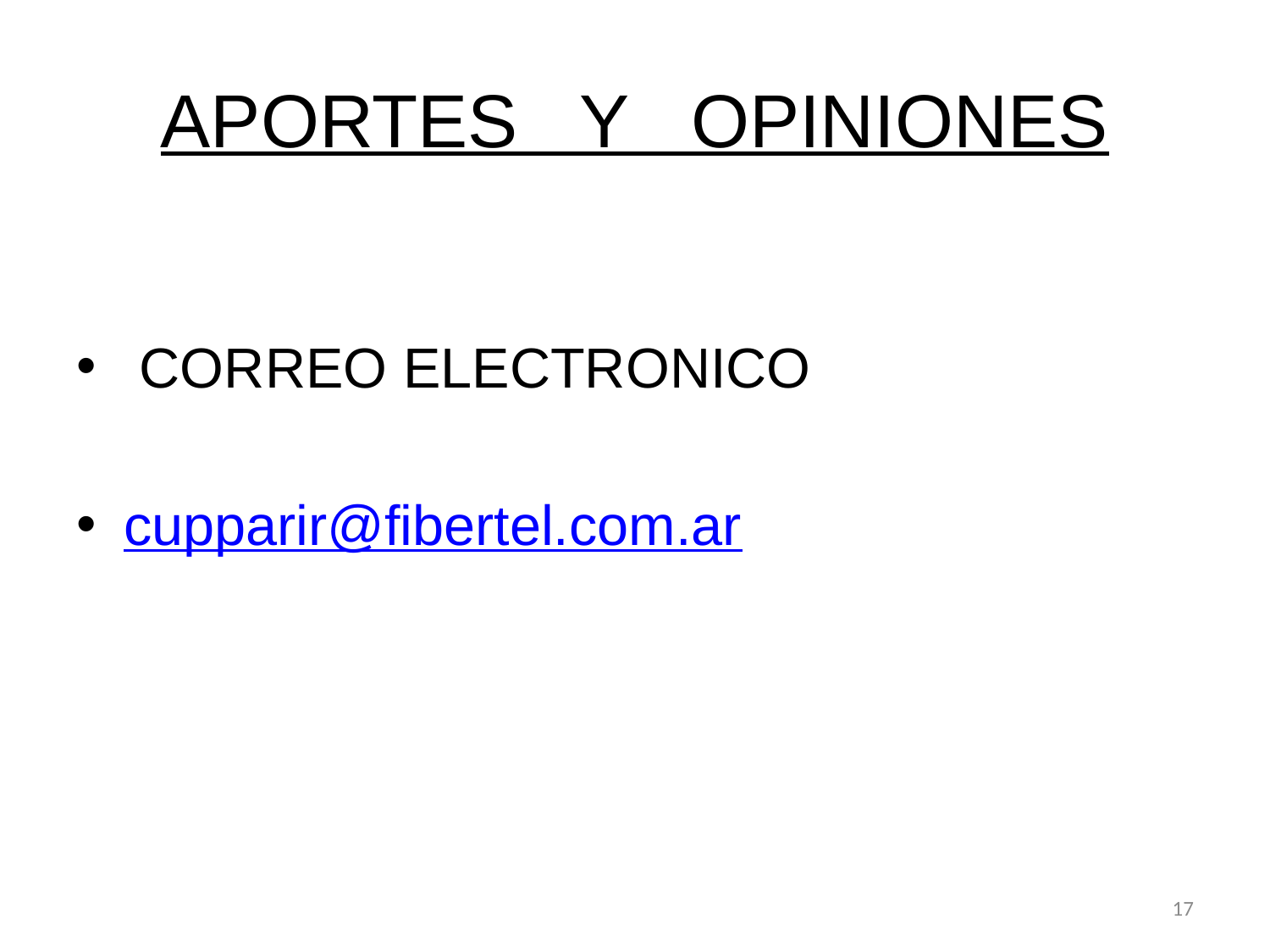

# APORTES   Y   OPINIONES

 CORREO ELECTRONICO

cupparir@fibertel.com.ar

17